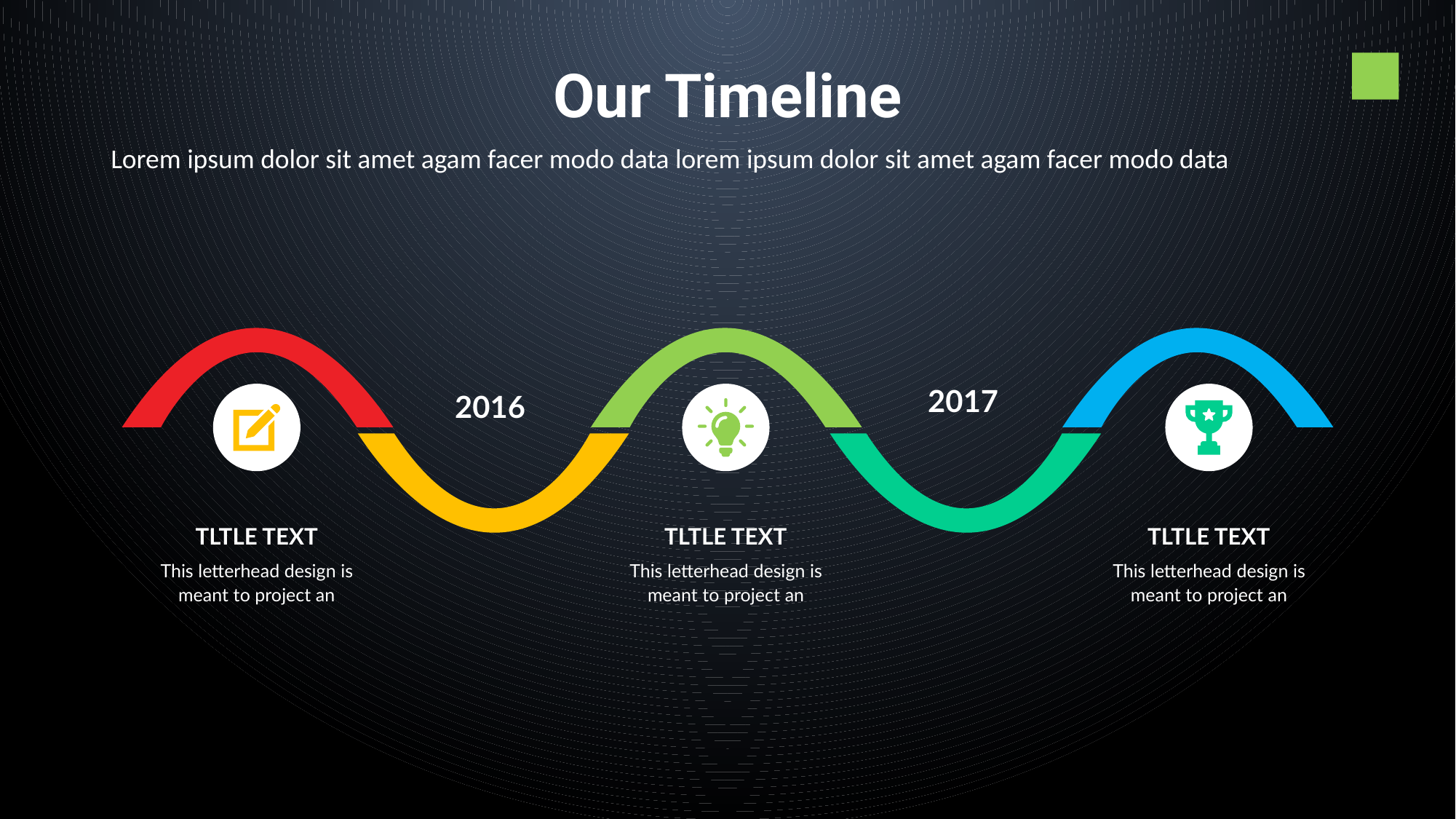

Our Timeline
7
Lorem ipsum dolor sit amet agam facer modo data lorem ipsum dolor sit amet agam facer modo data

2017
2016

TLTLE TEXT
This letterhead design is meant to project an
TLTLE TEXT
This letterhead design is meant to project an

TLTLE TEXT
This letterhead design is meant to project an